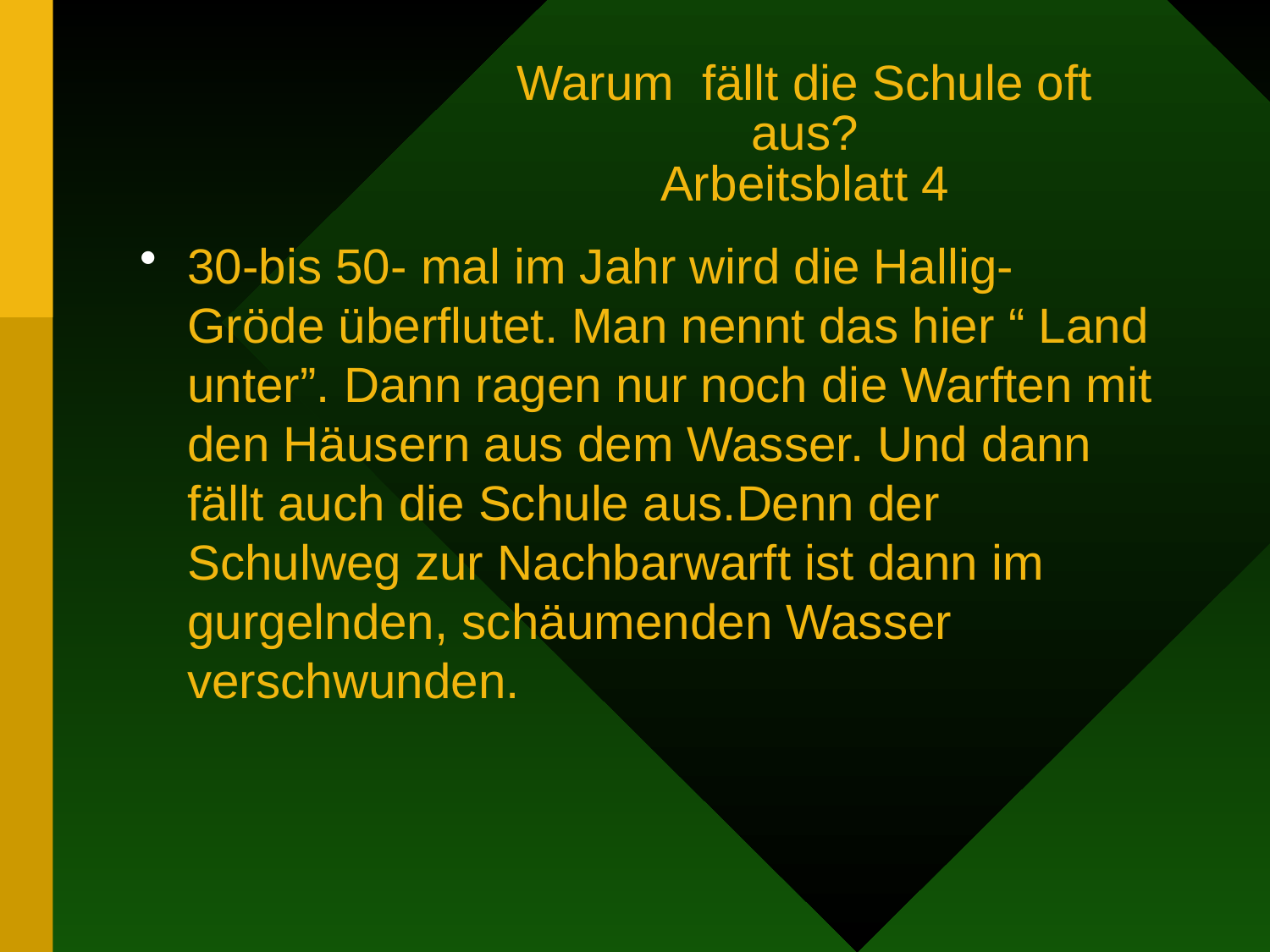

# Warum  fällt die Schule oft aus? Arbeitsblatt 4
30-bis 50- mal im Jahr wird die Hallig- Gröde überflutet. Man nennt das hier “ Land unter”. Dann ragen nur noch die Warften mit den Häusern aus dem Wasser. Und dann fällt auch die Schule aus.Denn der Schulweg zur Nachbarwarft ist dann im gurgelnden, schäumenden Wasser verschwunden.